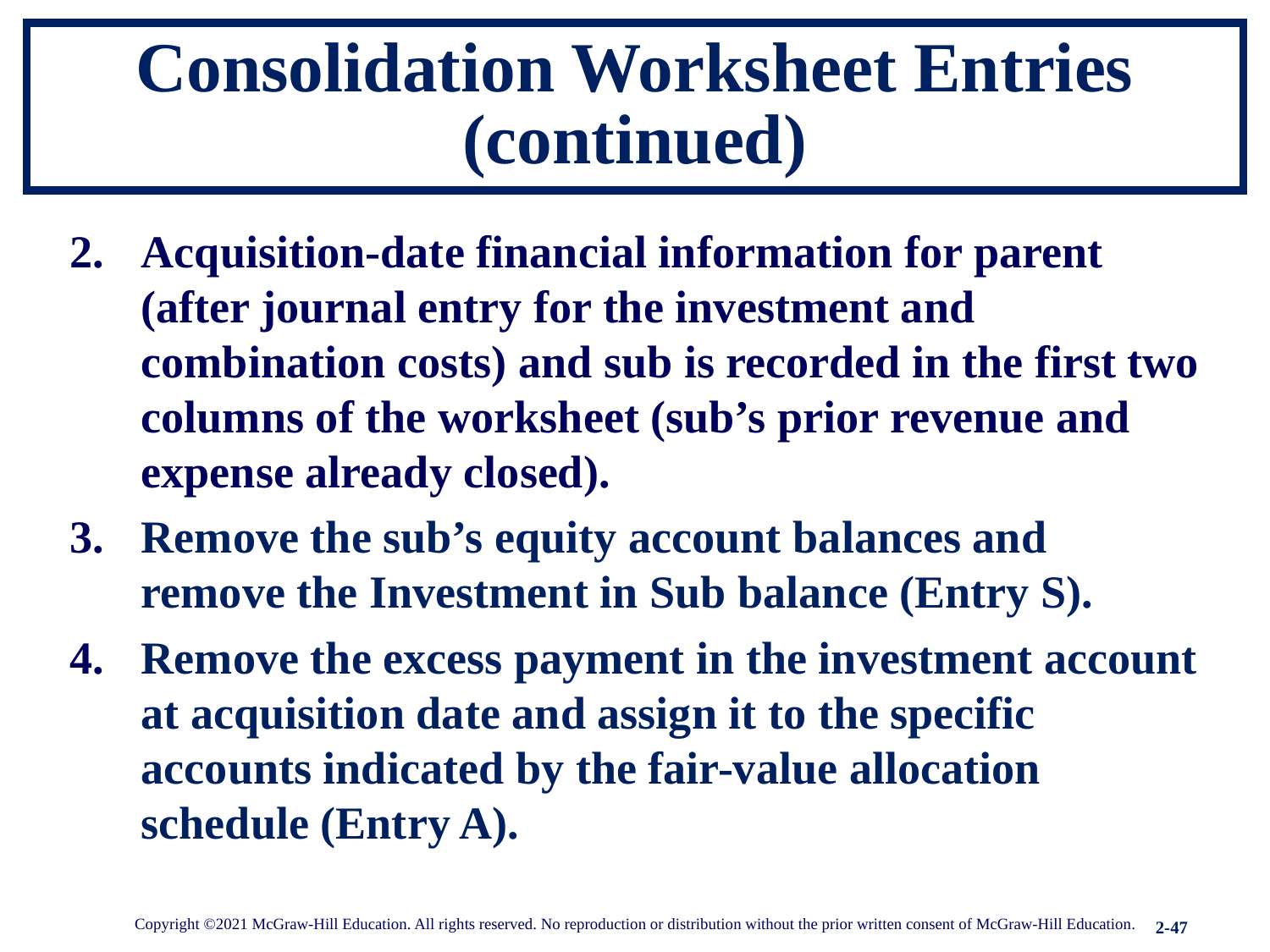

# Consolidation Worksheet Entries (continued)
Acquisition-date financial information for parent (after journal entry for the investment and combination costs) and sub is recorded in the first two columns of the worksheet (sub’s prior revenue and expense already closed).
Remove the sub’s equity account balances and remove the Investment in Sub balance (Entry S).
Remove the excess payment in the investment account at acquisition date and assign it to the specific accounts indicated by the fair-value allocation schedule (Entry A).
Copyright ©2021 McGraw-Hill Education. All rights reserved. No reproduction or distribution without the prior written consent of McGraw-Hill Education.
2-47